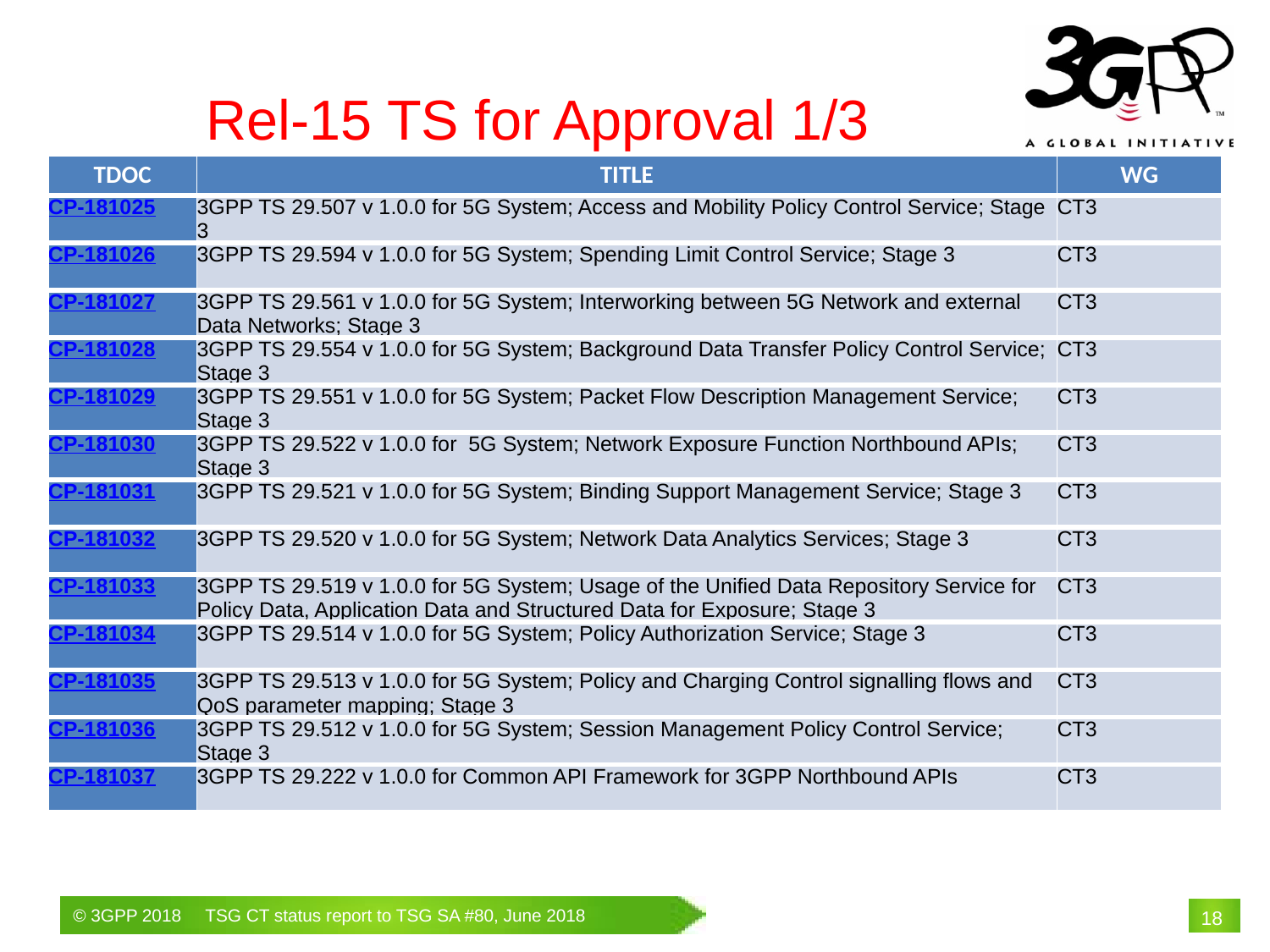

Rel-15 TS for Approval 1/3
| TDOC | TITLE | WG |
| --- | --- | --- |
| CP-181025 | 3GPP TS 29.507 v 1.0.0 for 5G System; Access and Mobility Policy Control Service; Stage 3 | CT3 |
| CP-181026 | 3GPP TS 29.594 v 1.0.0 for 5G System; Spending Limit Control Service; Stage 3 | CT3 |
| CP-181027 | 3GPP TS 29.561 v 1.0.0 for 5G System; Interworking between 5G Network and external Data Networks; Stage 3 | CT3 |
| CP-181028 | 3GPP TS 29.554 v 1.0.0 for 5G System; Background Data Transfer Policy Control Service; Stage 3 | CT3 |
| CP-181029 | 3GPP TS 29.551 v 1.0.0 for 5G System; Packet Flow Description Management Service; Stage 3 | CT3 |
| CP-181030 | 3GPP TS 29.522 v 1.0.0 for 5G System; Network Exposure Function Northbound APIs; Stage 3 | CT3 |
| CP-181031 | 3GPP TS 29.521 v 1.0.0 for 5G System; Binding Support Management Service; Stage 3 | CT3 |
| CP-181032 | 3GPP TS 29.520 v 1.0.0 for 5G System; Network Data Analytics Services; Stage 3 | CT3 |
| CP-181033 | 3GPP TS 29.519 v 1.0.0 for 5G System; Usage of the Unified Data Repository Service for Policy Data, Application Data and Structured Data for Exposure; Stage 3 | CT3 |
| CP-181034 | 3GPP TS 29.514 v 1.0.0 for 5G System; Policy Authorization Service; Stage 3 | CT3 |
| CP-181035 | 3GPP TS 29.513 v 1.0.0 for 5G System; Policy and Charging Control signalling flows and QoS parameter mapping; Stage 3 | CT3 |
| CP-181036 | 3GPP TS 29.512 v 1.0.0 for 5G System; Session Management Policy Control Service; Stage 3 | CT3 |
| CP-181037 | 3GPP TS 29.222 v 1.0.0 for Common API Framework for 3GPP Northbound APIs | CT3 |

# 18